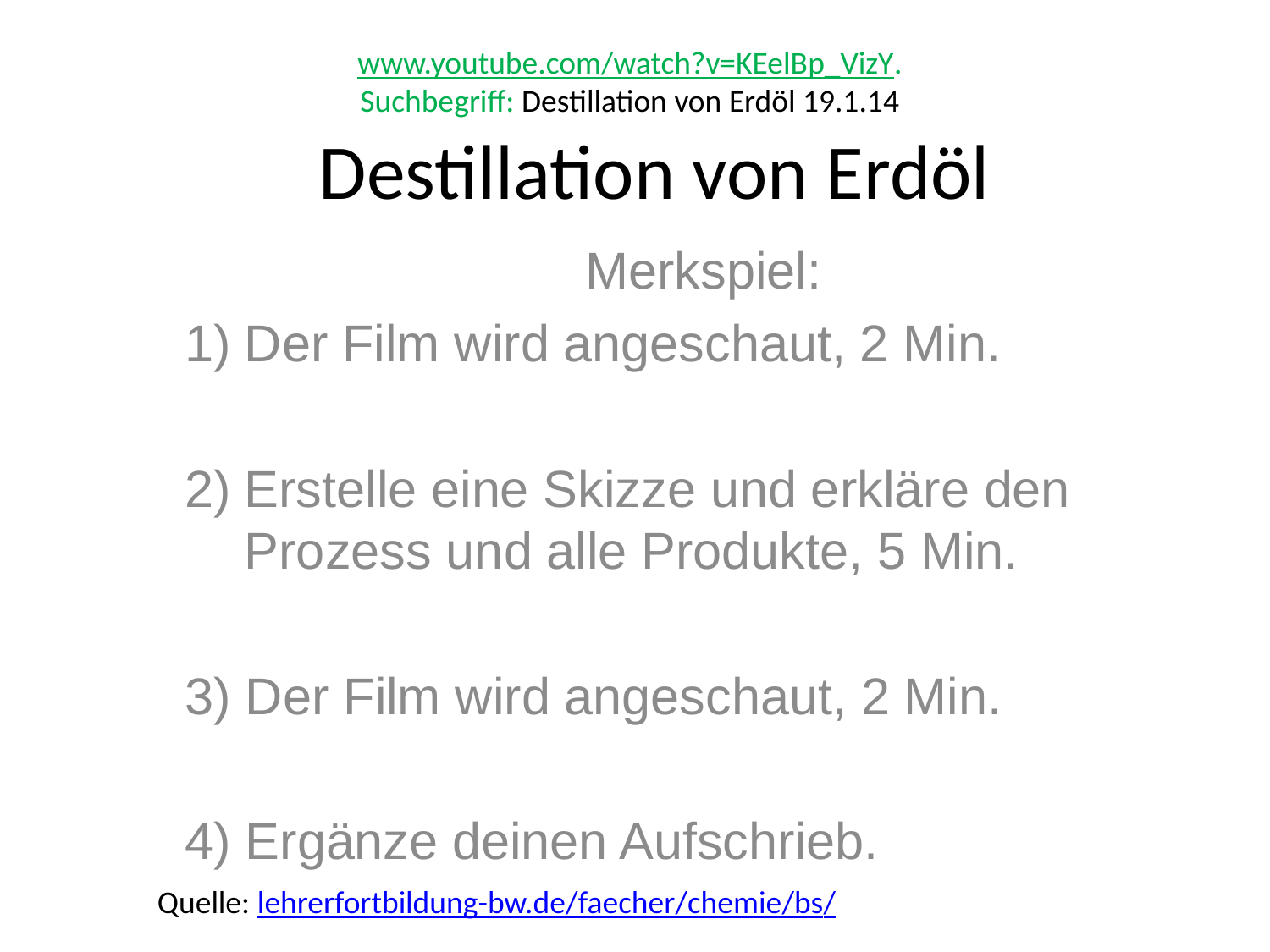

www.youtube.com/watch?v=KEelBp_VizY.
Suchbegriff: Destillation von Erdöl 19.1.14
# Destillation von Erdöl
Merkspiel:
Der Film wird angeschaut, 2 Min.

Erstelle eine Skizze und erkläre den Prozess und alle Produkte, 5 Min.

3) Der Film wird angeschaut, 2 Min.

4) Ergänze deinen Aufschrieb.

Quelle: lehrerfortbildung-bw.de/faecher/chemie/bs/